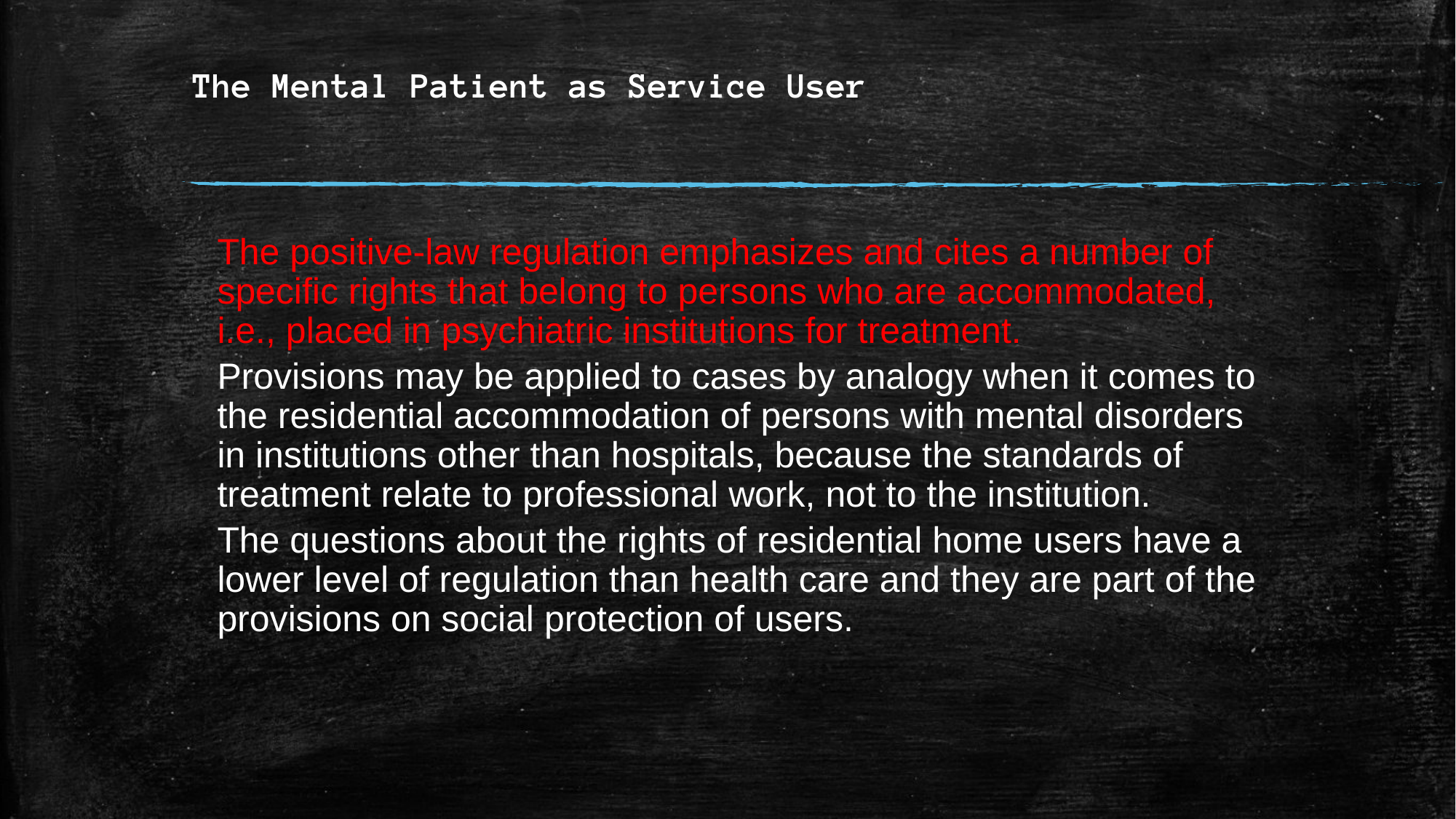

# The Mental Patient as Service User
The positive-law regulation emphasizes and cites a number of speciﬁc rights that belong to persons who are accommodated, i.e., placed in psychiatric institutions for treatment.
Provisions may be applied to cases by analogy when it comes to the residential accommodation of persons with mental disorders in institutions other than hospitals, because the standards of treatment relate to professional work, not to the institution.
The questions about the rights of residential home users have a lower level of regulation than health care and they are part of the provisions on social protection of users.